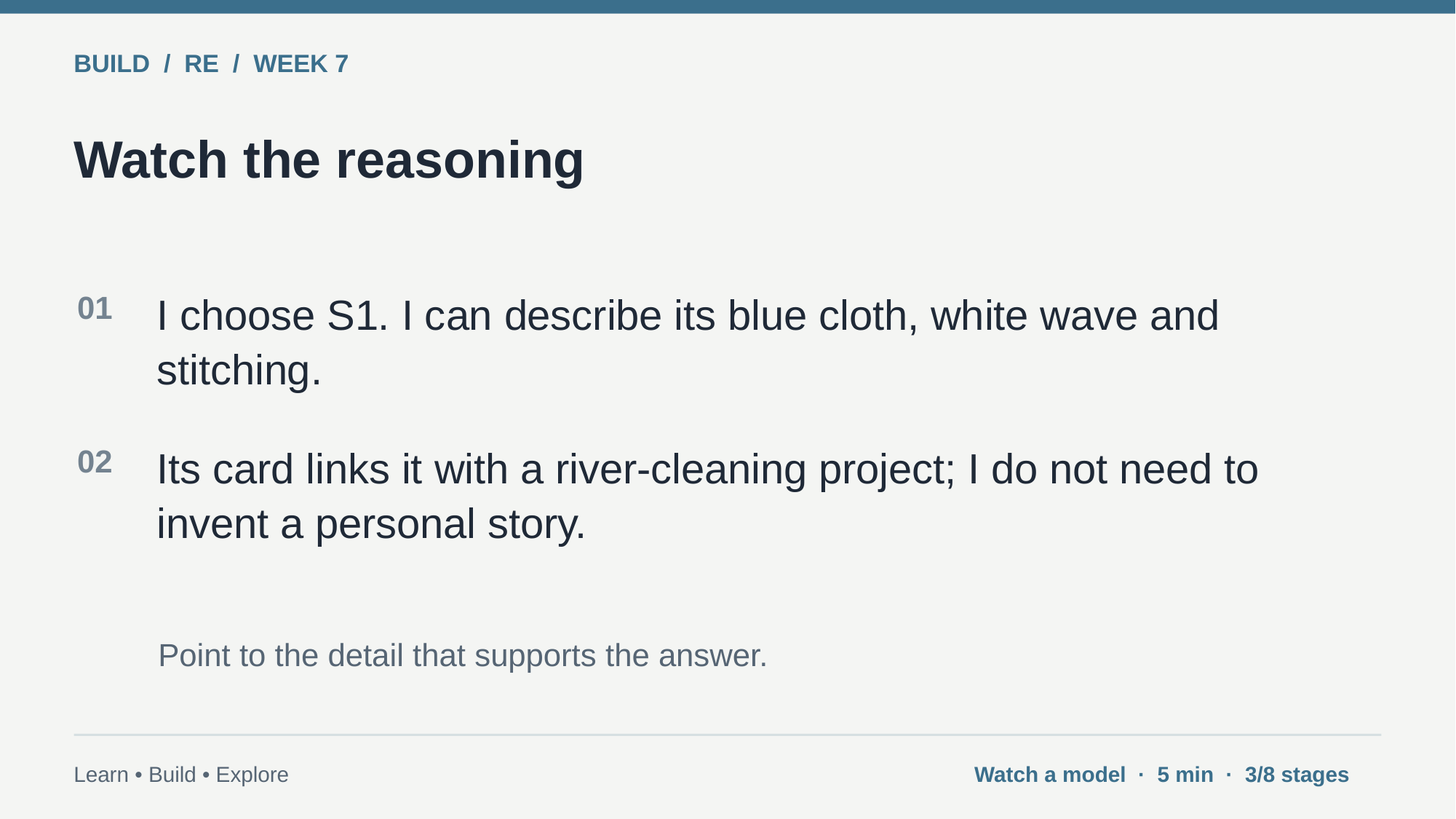

BUILD  /  RE  /  WEEK 7
Watch the reasoning
01
I choose S1. I can describe its blue cloth, white wave and stitching.
02
Its card links it with a river-cleaning project; I do not need to invent a personal story.
Point to the detail that supports the answer.

Learn • Build • Explore
Watch a model  ·  5 min  ·  3/8 stages